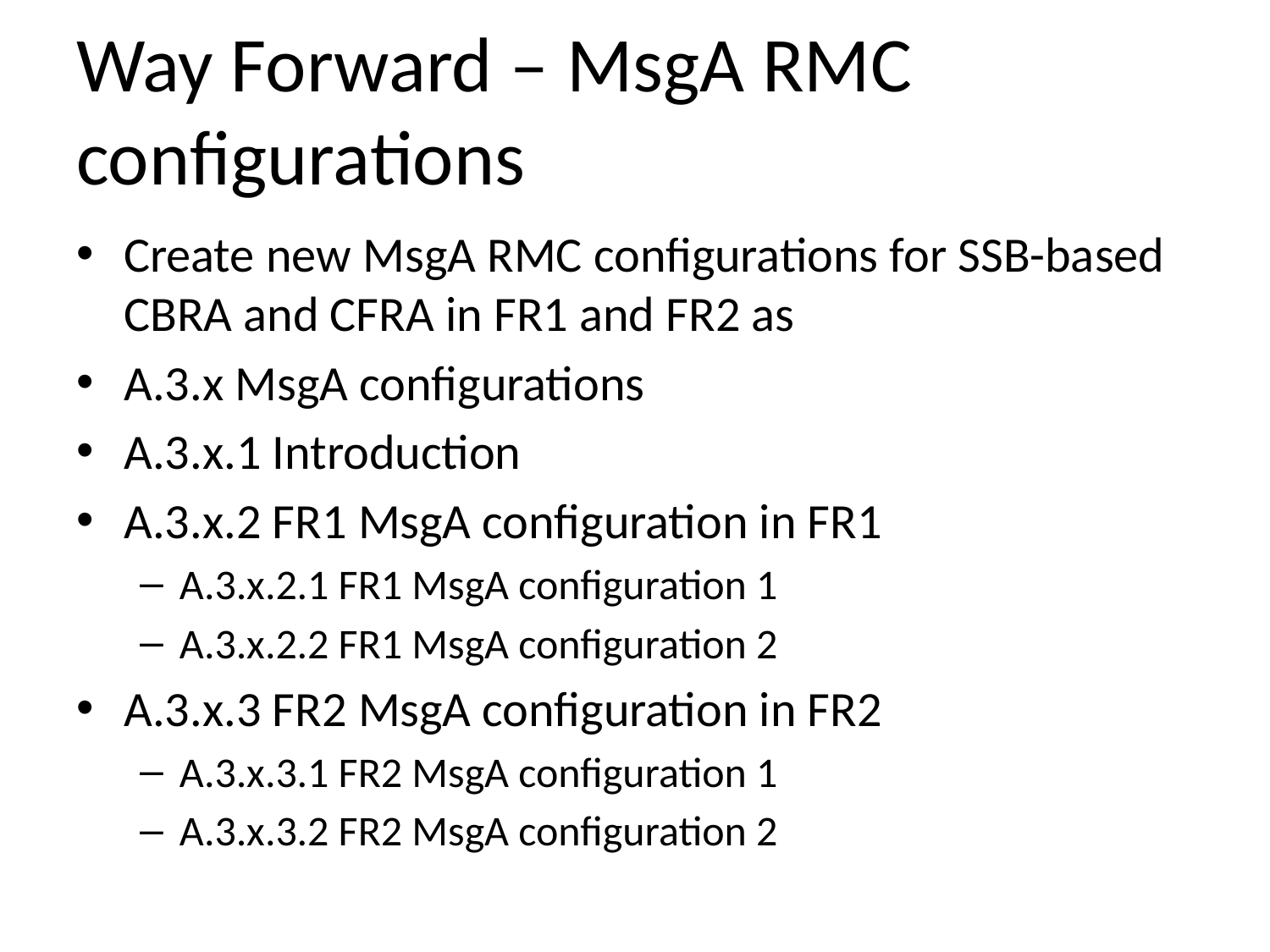

# Way Forward – MsgA RMC configurations
Create new MsgA RMC configurations for SSB-based CBRA and CFRA in FR1 and FR2 as
A.3.x MsgA configurations
A.3.x.1 Introduction
A.3.x.2 FR1 MsgA configuration in FR1
A.3.x.2.1 FR1 MsgA configuration 1
A.3.x.2.2 FR1 MsgA configuration 2
A.3.x.3 FR2 MsgA configuration in FR2
A.3.x.3.1 FR2 MsgA configuration 1
A.3.x.3.2 FR2 MsgA configuration 2